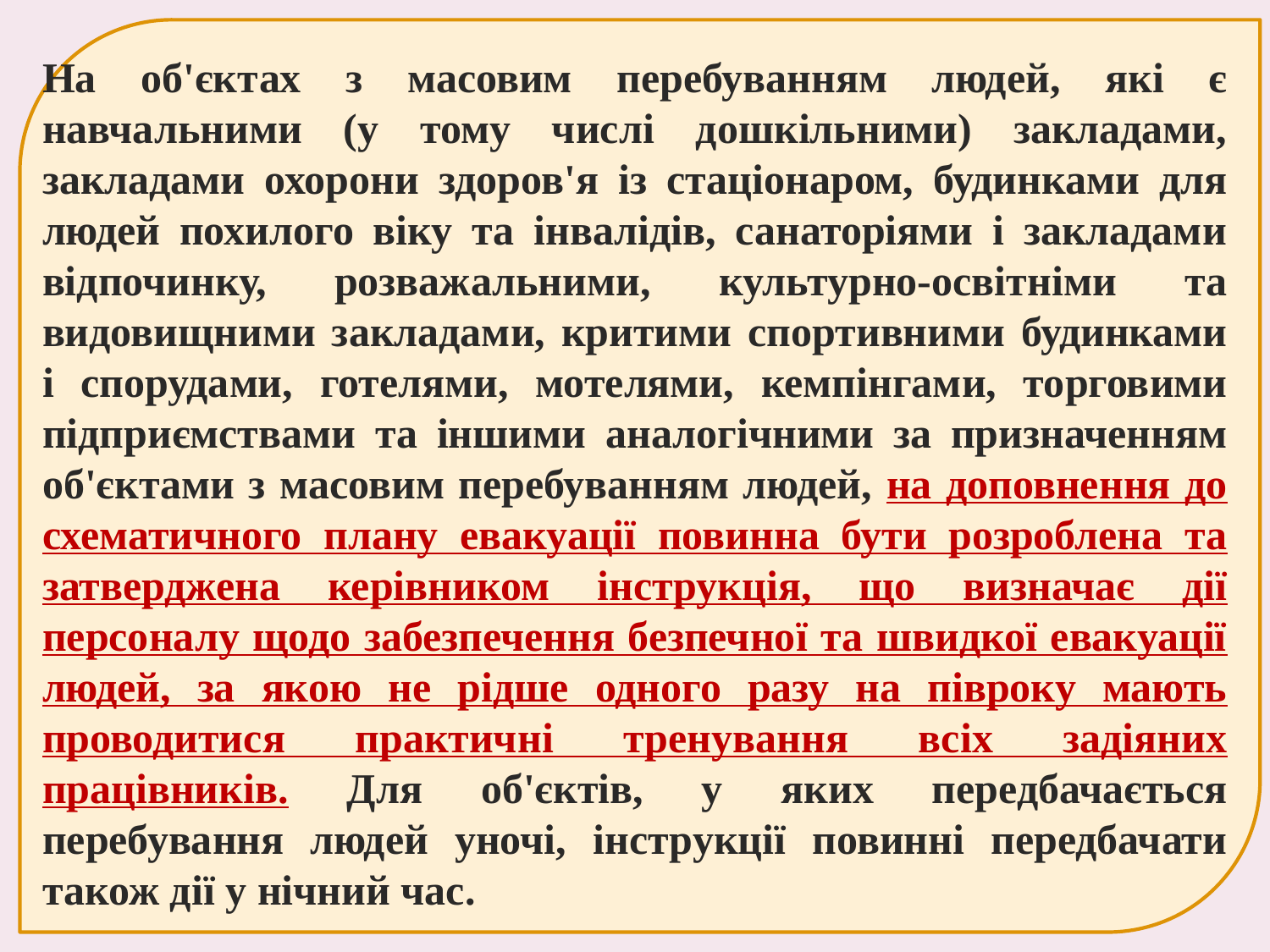

На об'єктах з масовим перебуванням людей, які є навчальними (у тому числі дошкільними) закладами, закладами охорони здоров'я із стаціонаром, будинками для людей похилого віку та інвалідів, санаторіями і закладами відпочинку, розважальними, культурно-освітніми та видовищними закладами, критими спортивними будинками і спорудами, готелями, мотелями, кемпінгами, торговими підприємствами та іншими аналогічними за призначенням об'єктами з масовим перебуванням людей, на доповнення до схематичного плану евакуації повинна бути розроблена та затверджена керівником інструкція, що визначає дії персоналу щодо забезпечення безпечної та швидкої евакуації людей, за якою не рідше одного разу на півроку мають проводитися практичні тренування всіх задіяних працівників. Для об'єктів, у яких передбачається перебування людей уночі, інструкції повинні передбачати також дії у нічний час.